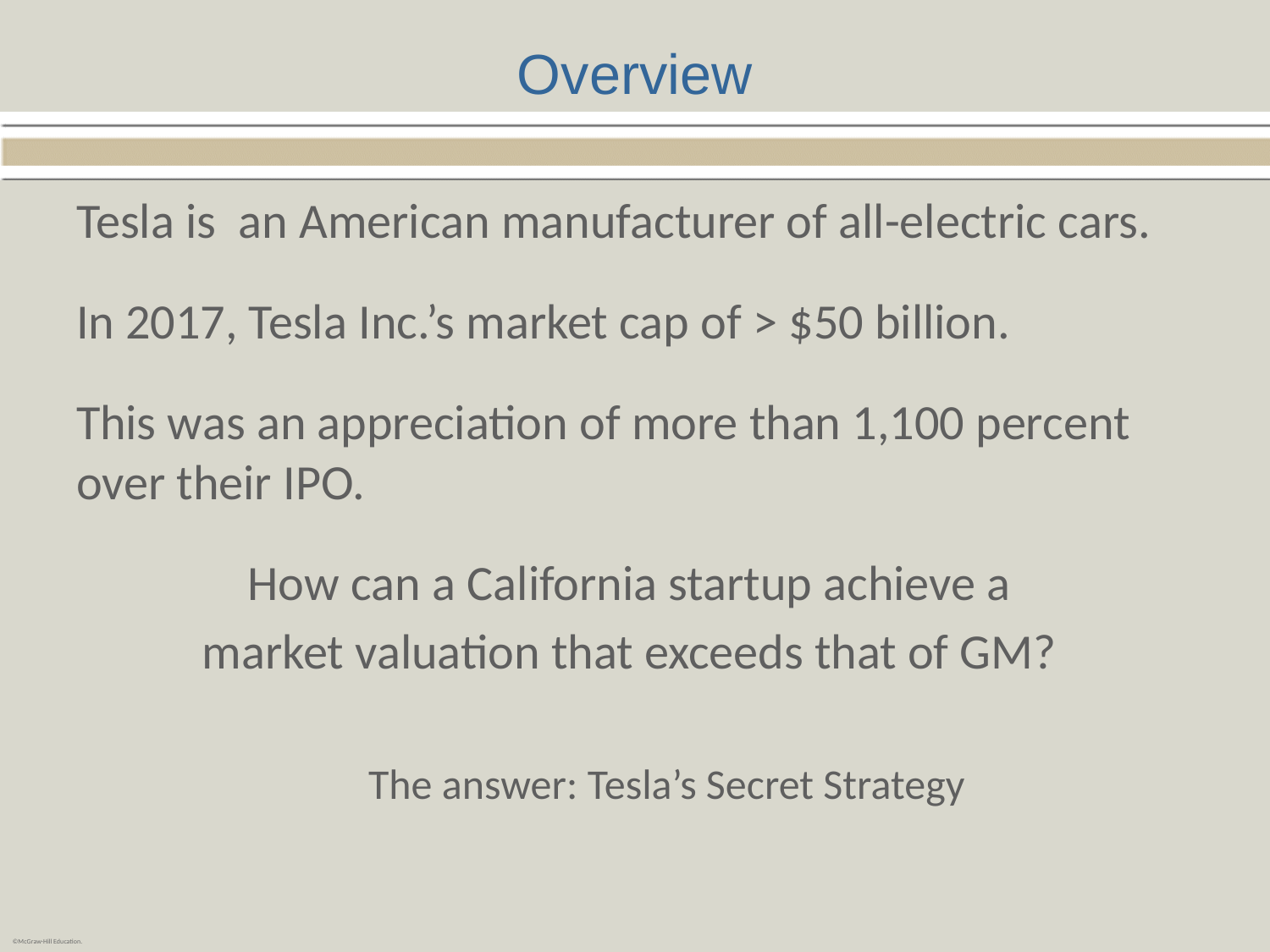

# Overview
Tesla is  an American manufacturer of all-electric cars.
In 2017, Tesla Inc.’s market cap of > $50 billion.
This was an appreciation of more than 1,100 percent over their IPO.
How can a California startup achieve a
market valuation that exceeds that of GM?

The answer: Tesla’s Secret Strategy